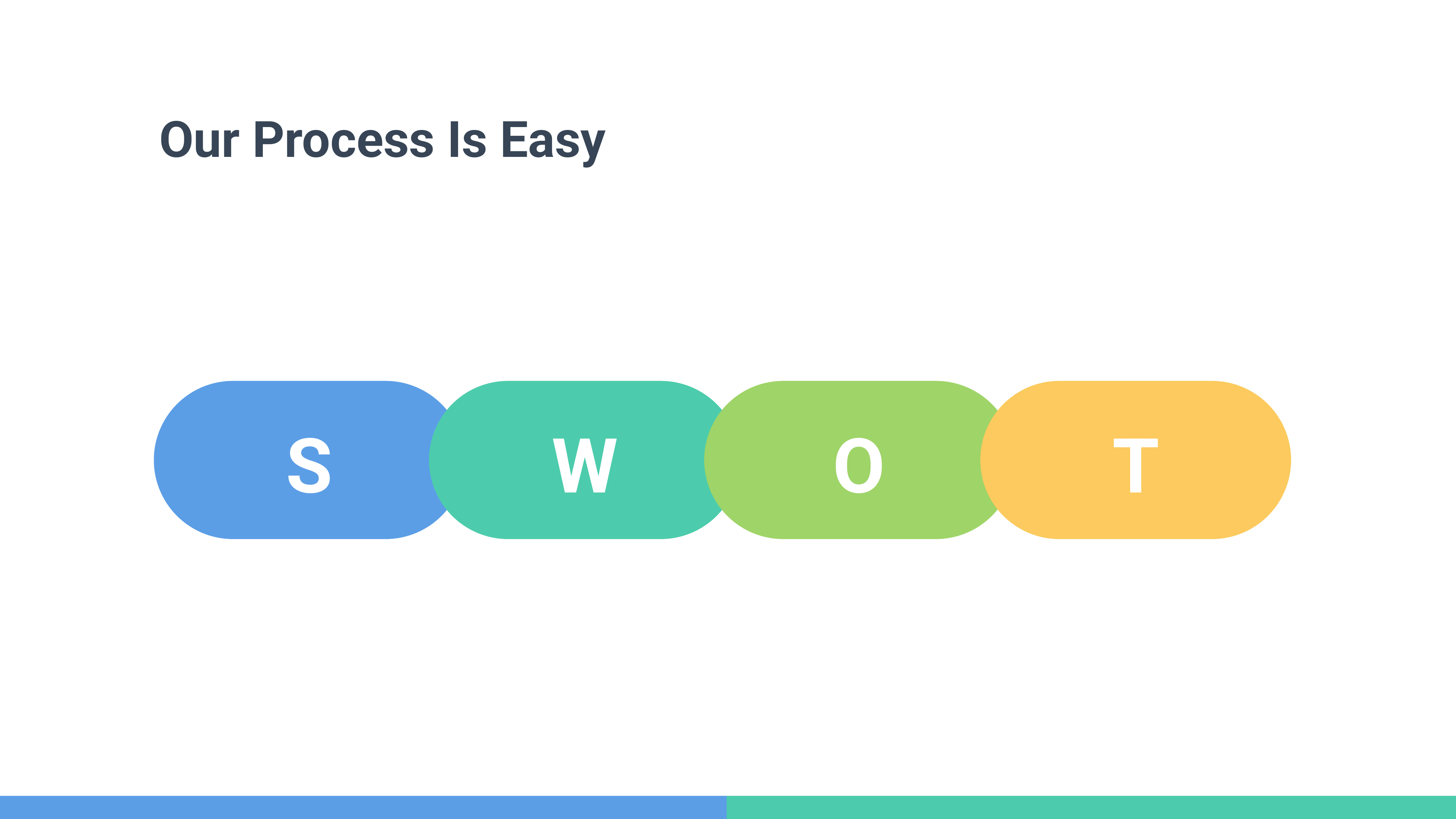

Our Process Is Easy

S
W
O
T